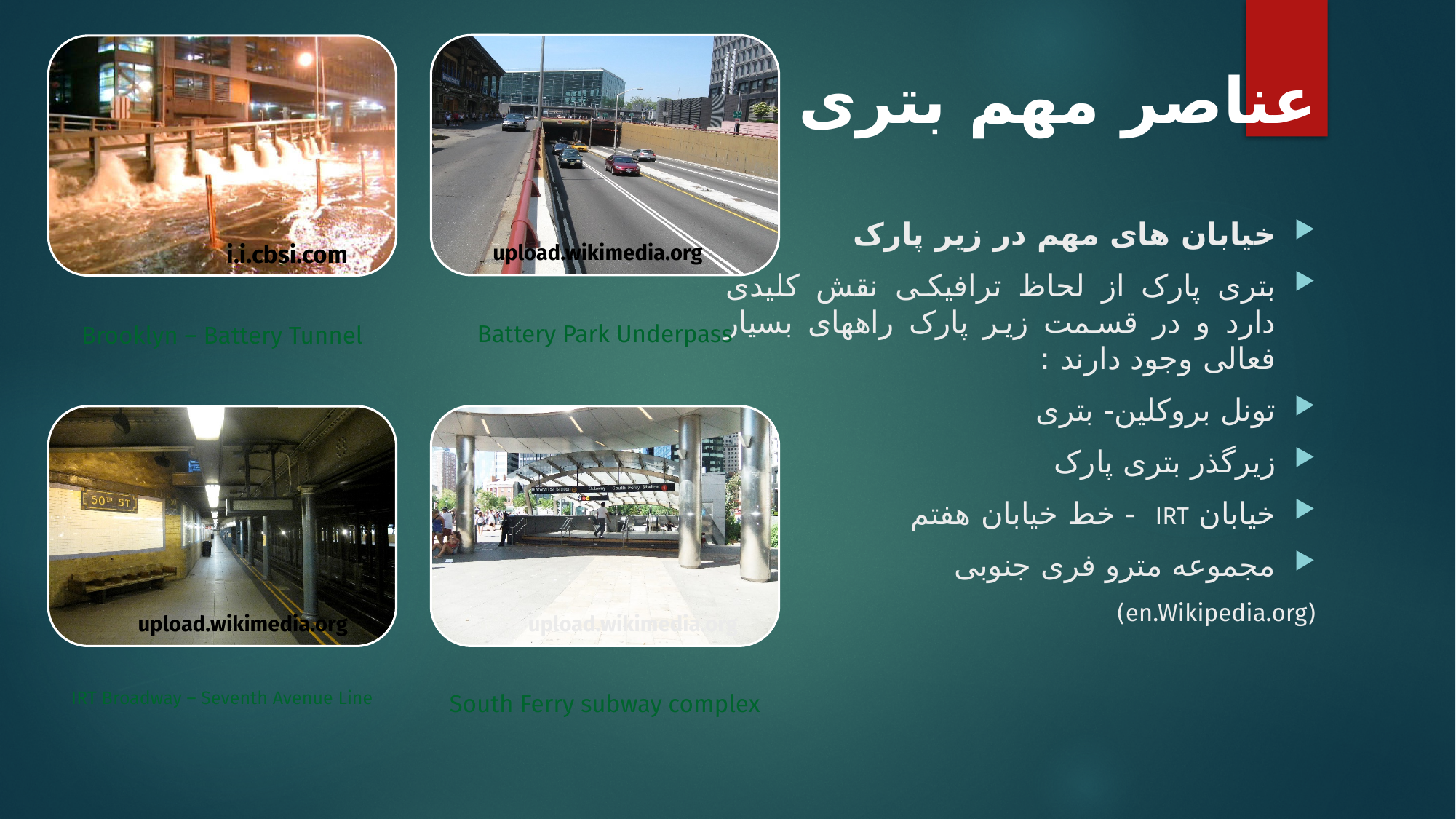

# عناصر مهم بتری پارک
Brooklyn – Battery Tunnel
Battery Park Underpass
IRT Broadway – Seventh Avenue Line
South Ferry subway complex
i.i.cbsi.com
upload.wikimedia.org
upload.wikimedia.org

upload.wikimedia.org

خیابان های مهم در زیر پارک
بتری پارک از لحاظ ترافیکی نقش کلیدی دارد و در قسمت زیر پارک راههای بسیار فعالی وجود دارند :
تونل بروکلین- بتری
زیرگذر بتری پارک
خیابان IRT  - خط خیابان هفتم
مجموعه مترو فری جنوبی
(en.Wikipedia.org)